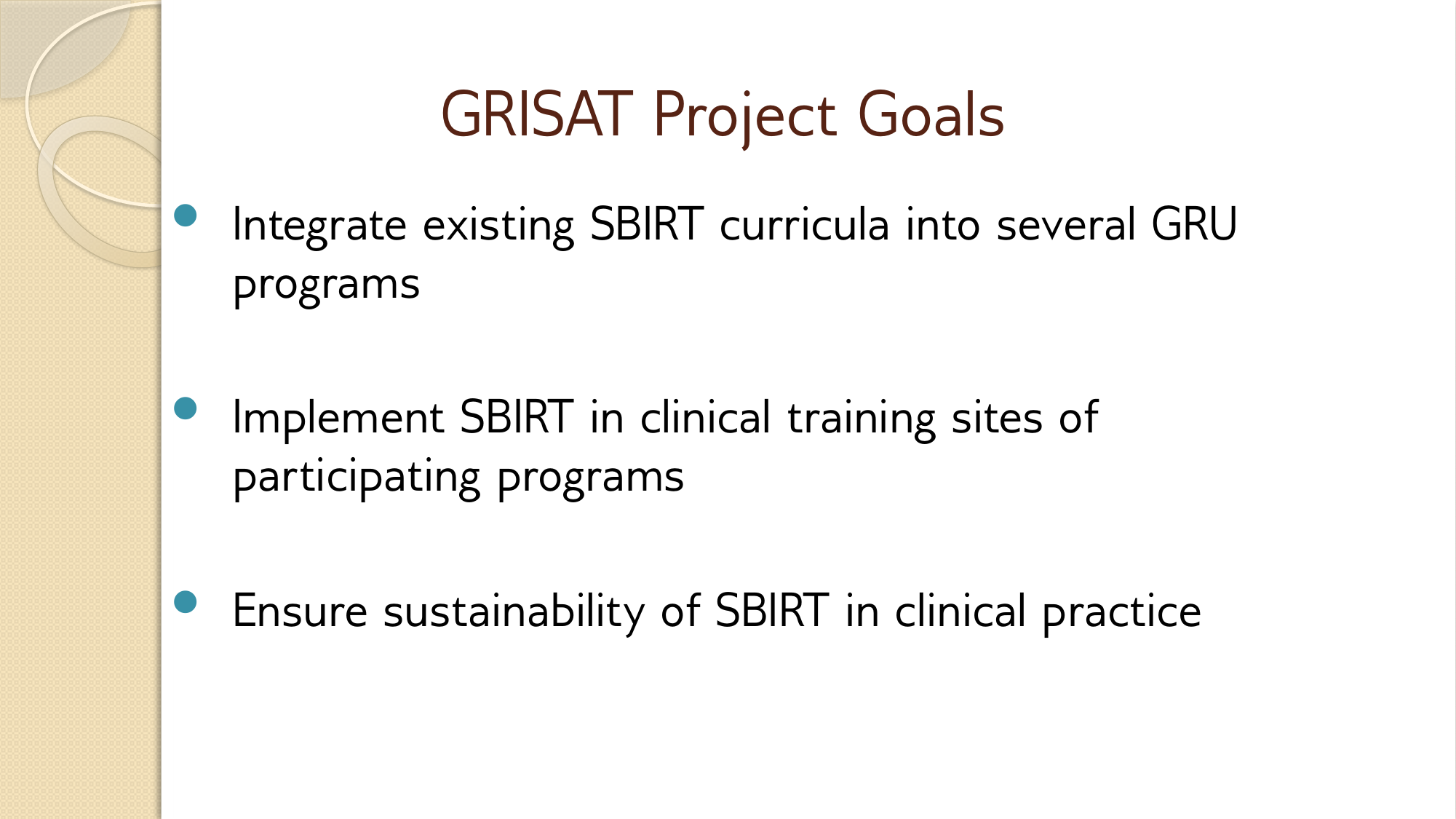

# GRISAT Project Goals
Integrate existing SBIRT curricula into several GRU programs

Implement SBIRT in clinical training sites of participating programs

Ensure sustainability of SBIRT in clinical practice